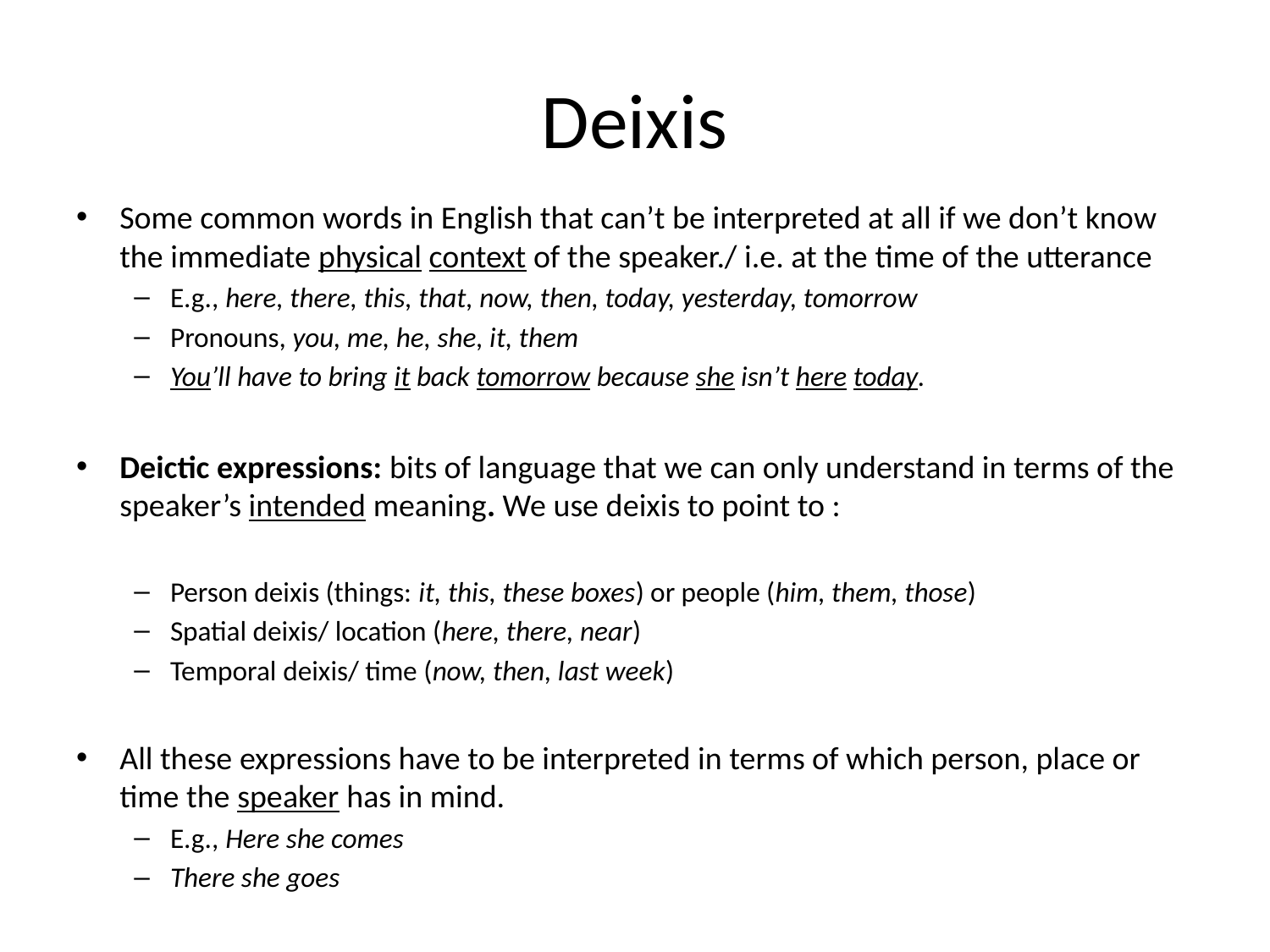

# Deixis
Some common words in English that can’t be interpreted at all if we don’t know the immediate physical context of the speaker./ i.e. at the time of the utterance
E.g., here, there, this, that, now, then, today, yesterday, tomorrow
Pronouns, you, me, he, she, it, them
You’ll have to bring it back tomorrow because she isn’t here today.

Deictic expressions: bits of language that we can only understand in terms of the speaker’s intended meaning. We use deixis to point to :

Person deixis (things: it, this, these boxes) or people (him, them, those)
Spatial deixis/ location (here, there, near)
Temporal deixis/ time (now, then, last week)

All these expressions have to be interpreted in terms of which person, place or time the speaker has in mind.
E.g., Here she comes
There she goes